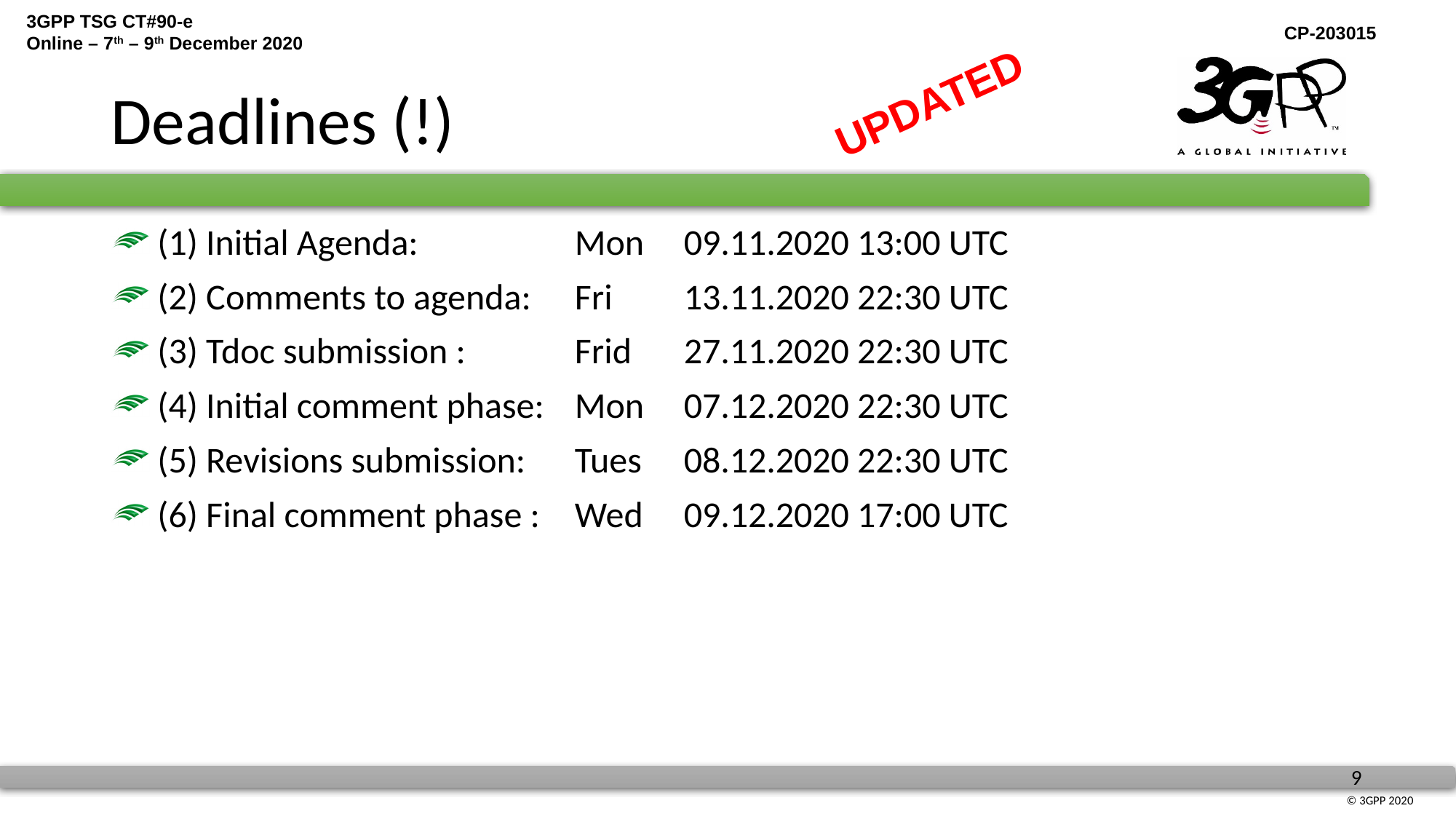

# Deadlines (!)
UPDATED
 (1) Initial Agenda:		Mon	09.11.2020 13:00 UTC
 (2) Comments to agenda:	Fri 	13.11.2020 22:30 UTC
 (3) Tdoc submission :	Frid 	27.11.2020 22:30 UTC
 (4) Initial comment phase:	Mon 	07.12.2020 22:30 UTC
 (5) Revisions submission: 	Tues	08.12.2020 22:30 UTC
 (6) Final comment phase :	Wed 	09.12.2020 17:00 UTC